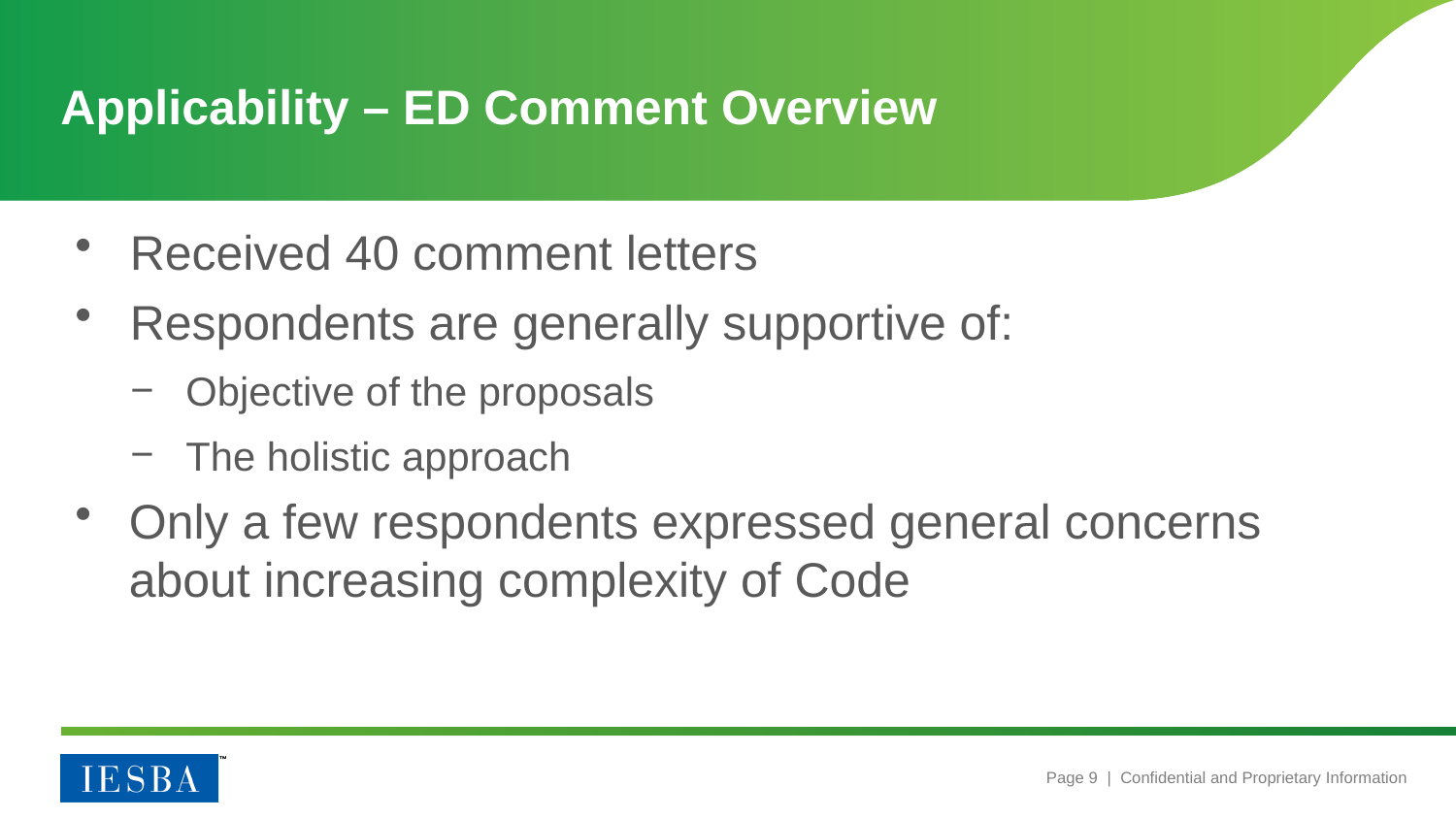

# Applicability – ED Comment Overview
Received 40 comment letters
Respondents are generally supportive of:
Objective of the proposals
The holistic approach
Only a few respondents expressed general concerns about increasing complexity of Code